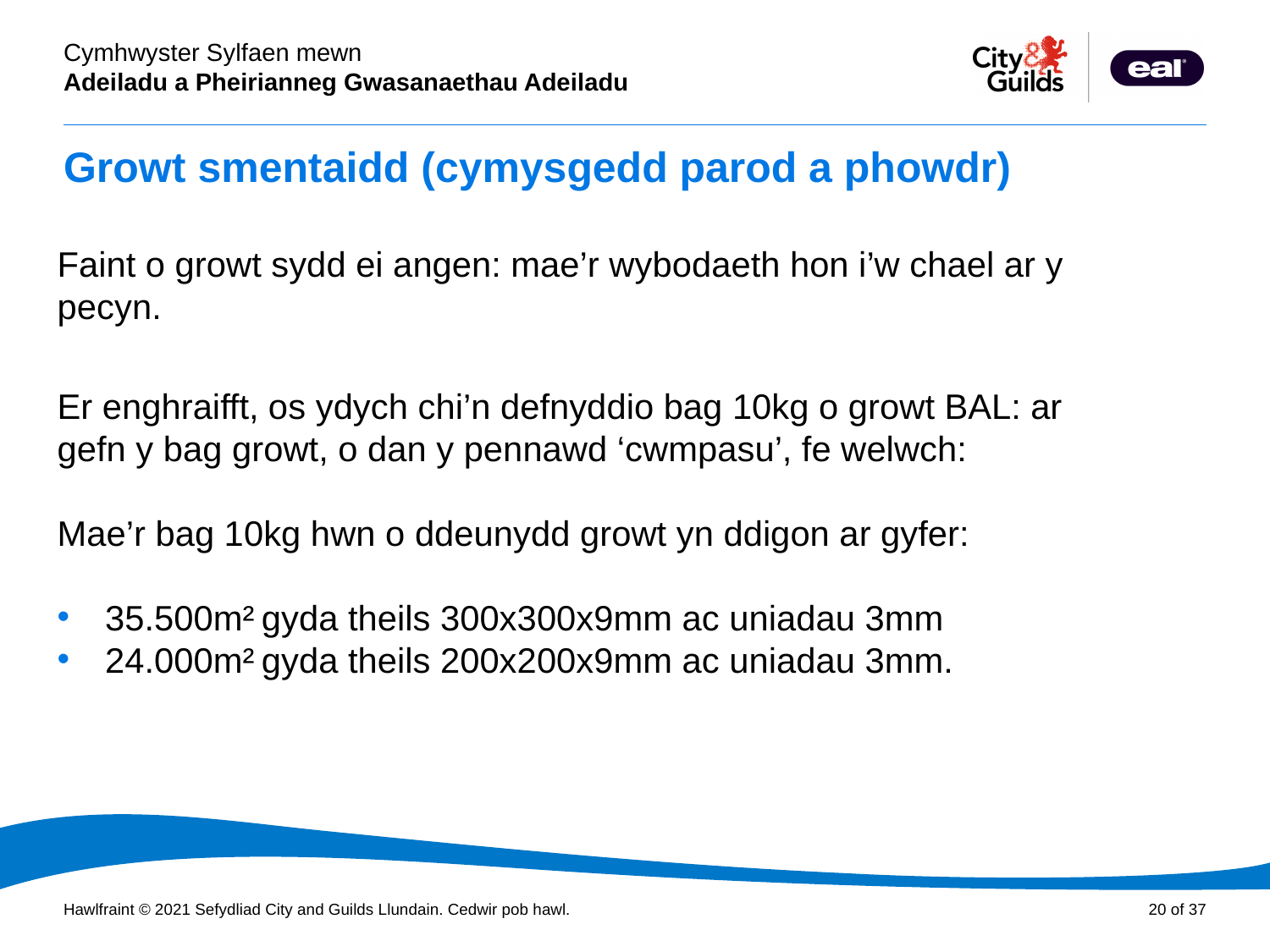

# Growt smentaidd (cymysgedd parod a phowdr)
Faint o growt sydd ei angen: mae’r wybodaeth hon i’w chael ar y pecyn.
Er enghraifft, os ydych chi’n defnyddio bag 10kg o growt BAL: ar gefn y bag growt, o dan y pennawd ‘cwmpasu’, fe welwch:

Mae’r bag 10kg hwn o ddeunydd growt yn ddigon ar gyfer:

35.500m² gyda theils 300x300x9mm ac uniadau 3mm
24.000m² gyda theils 200x200x9mm ac uniadau 3mm.